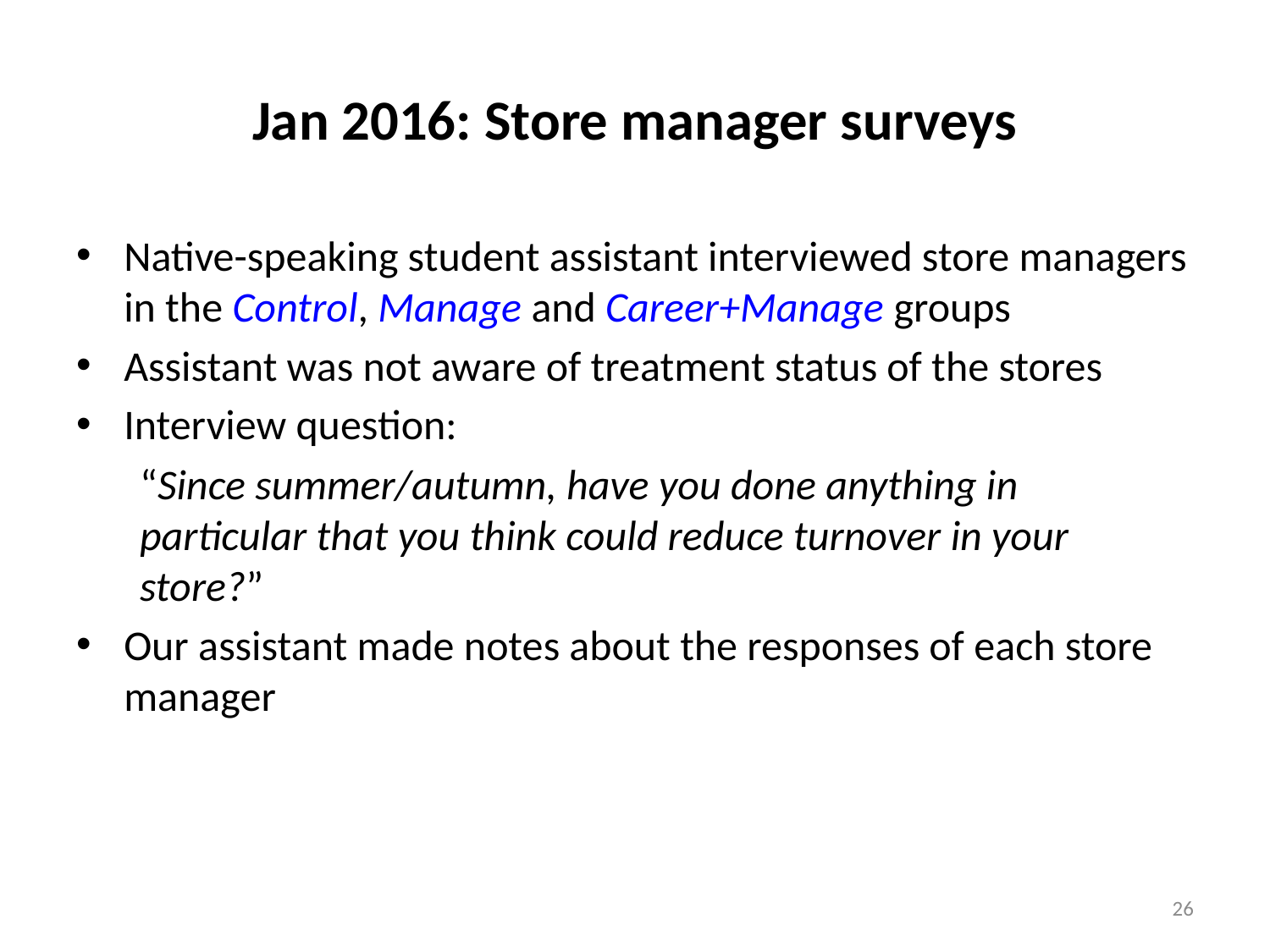

# Jan 2016: Store manager surveys
Native-speaking student assistant interviewed store managers in the Control, Manage and Career+Manage groups
Assistant was not aware of treatment status of the stores
Interview question:
“Since summer/autumn, have you done anything in particular that you think could reduce turnover in your store?”
Our assistant made notes about the responses of each store manager
26